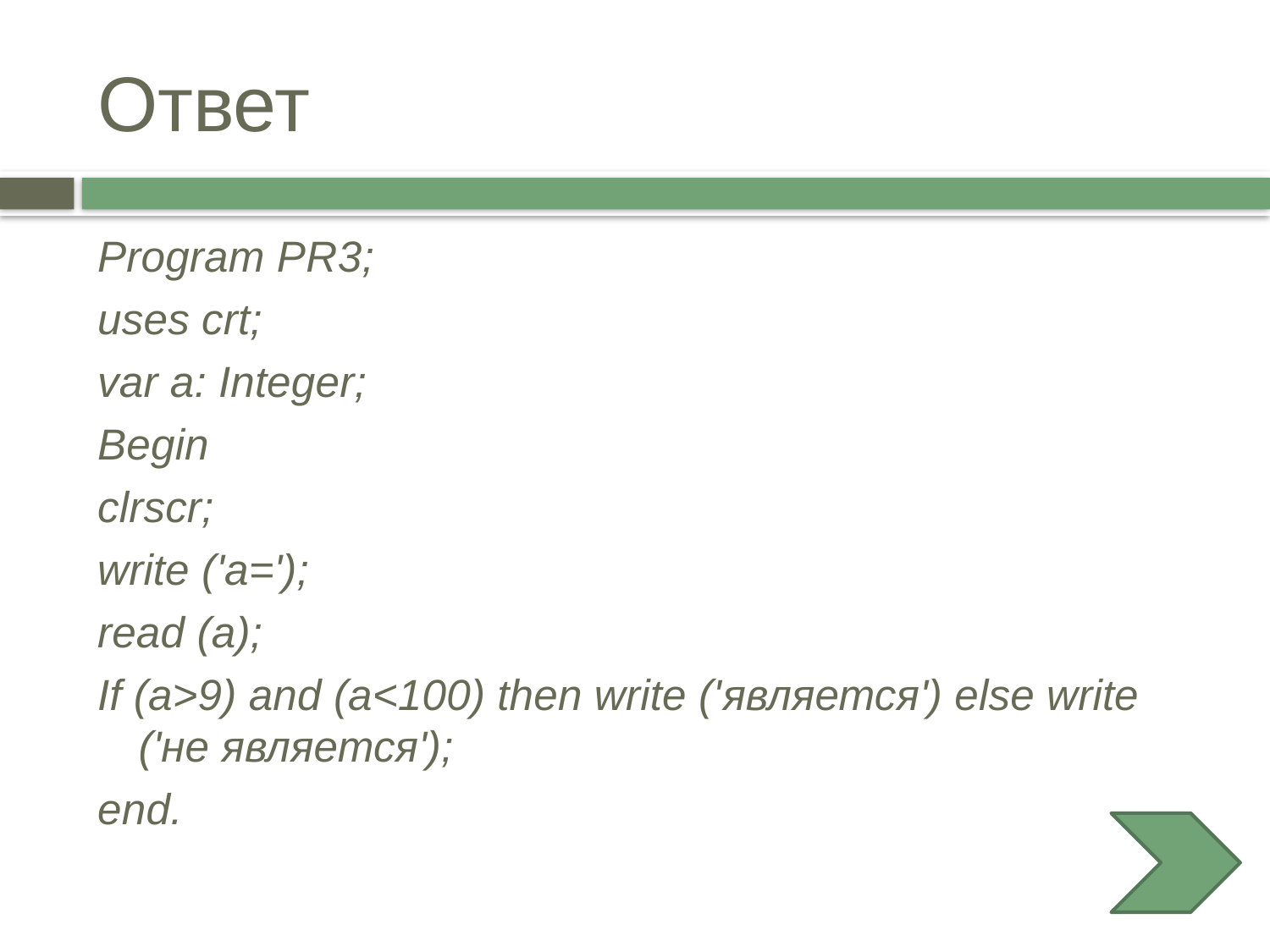

# Ответ
Program PR3;
uses crt;
var a: Integer;
Begin
clrscr;
write ('a=');
read (a);
If (a>9) and (a<100) then write ('является') else write ('не является');
end.